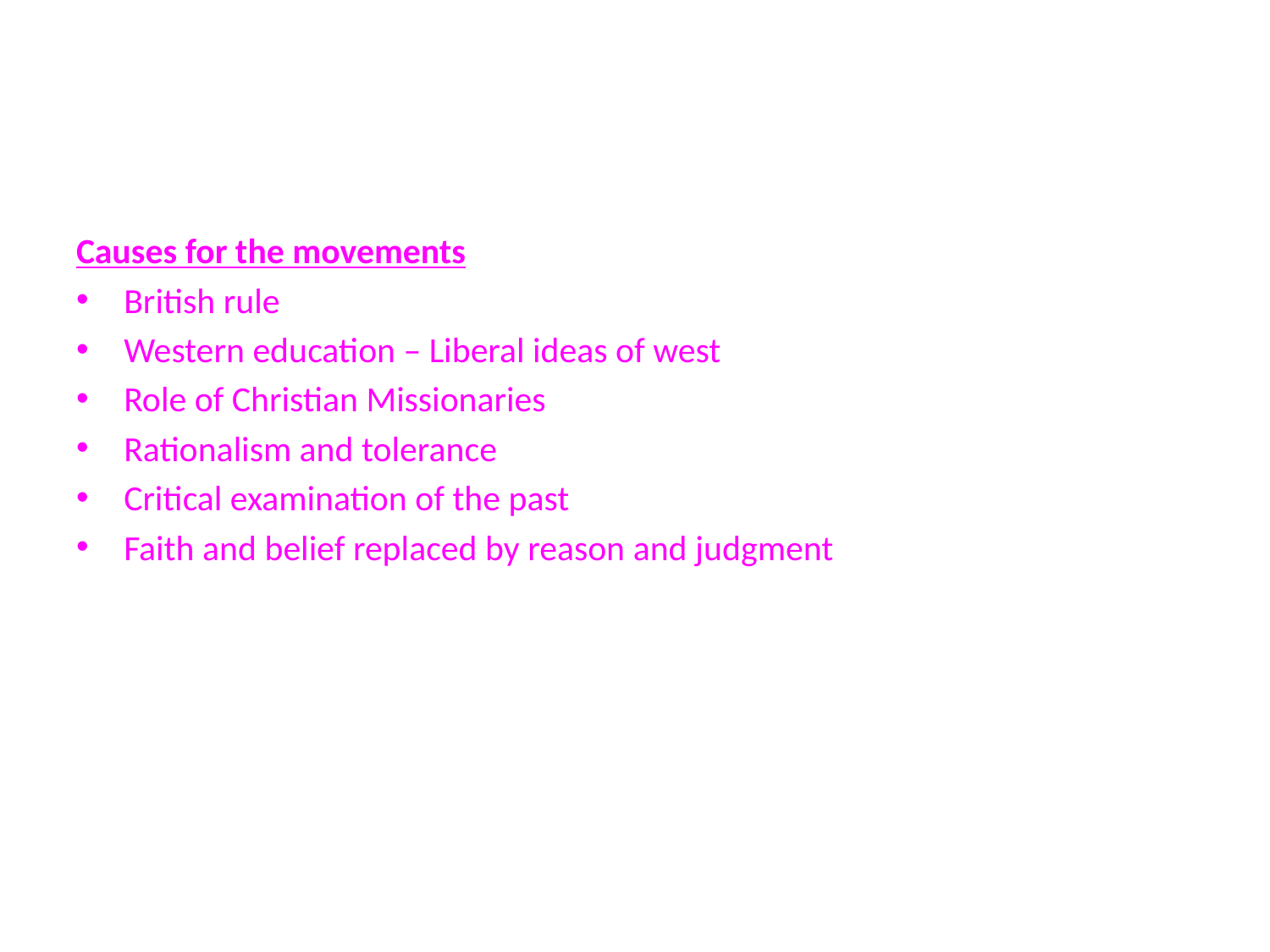

Causes for the movements
British rule
Western education – Liberal ideas of west
Role of Christian Missionaries
Rationalism and tolerance
Critical examination of the past
Faith and belief replaced by reason and judgment